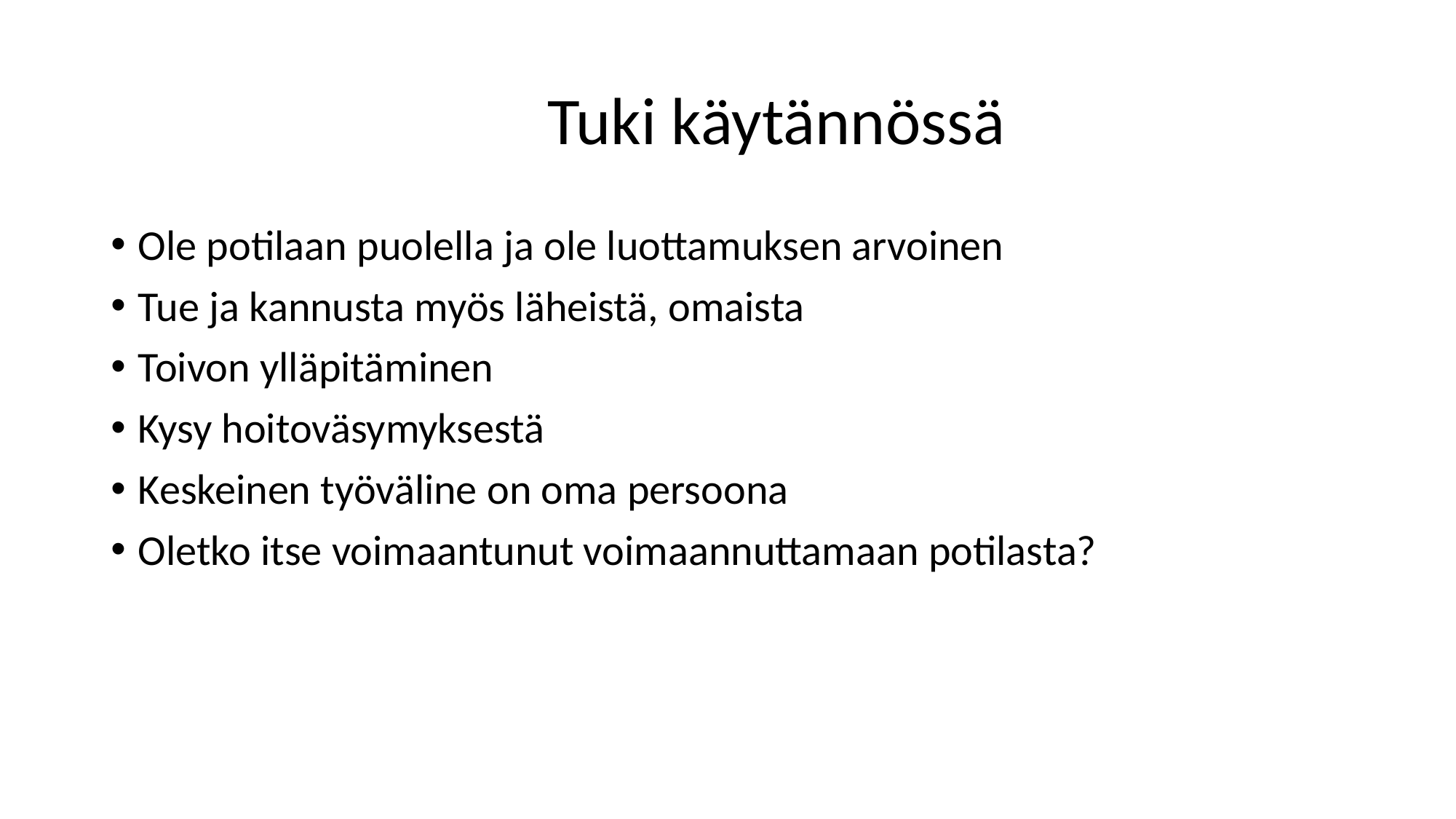

# Tuki käytännössä
Ole potilaan puolella ja ole luottamuksen arvoinen
Tue ja kannusta myös läheistä, omaista
Toivon ylläpitäminen
Kysy hoitoväsymyksestä
Keskeinen työväline on oma persoona
Oletko itse voimaantunut voimaannuttamaan potilasta?